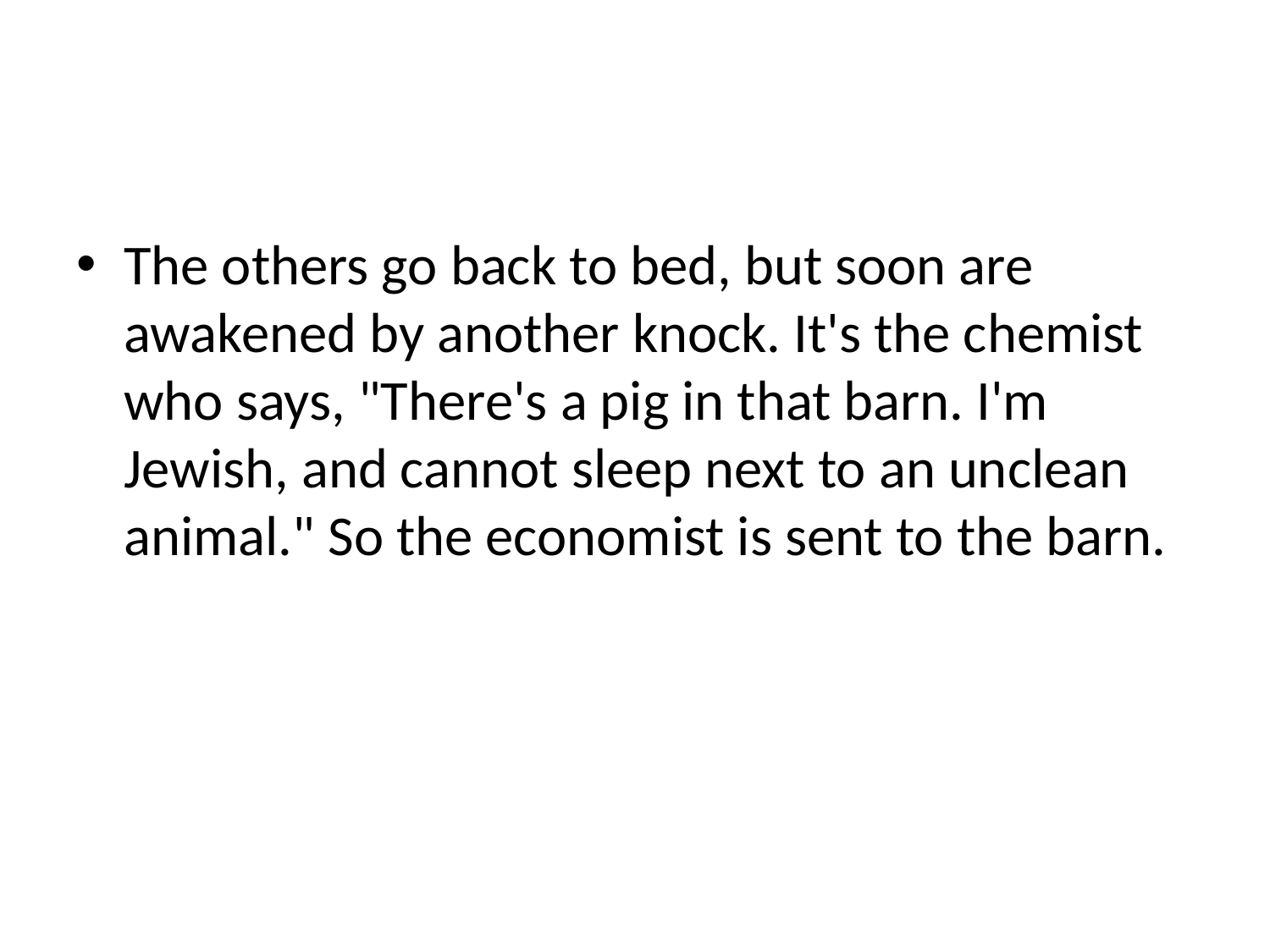

#
The others go back to bed, but soon are awakened by another knock. It's the chemist who says, "There's a pig in that barn. I'm Jewish, and cannot sleep next to an unclean animal." So the economist is sent to the barn.